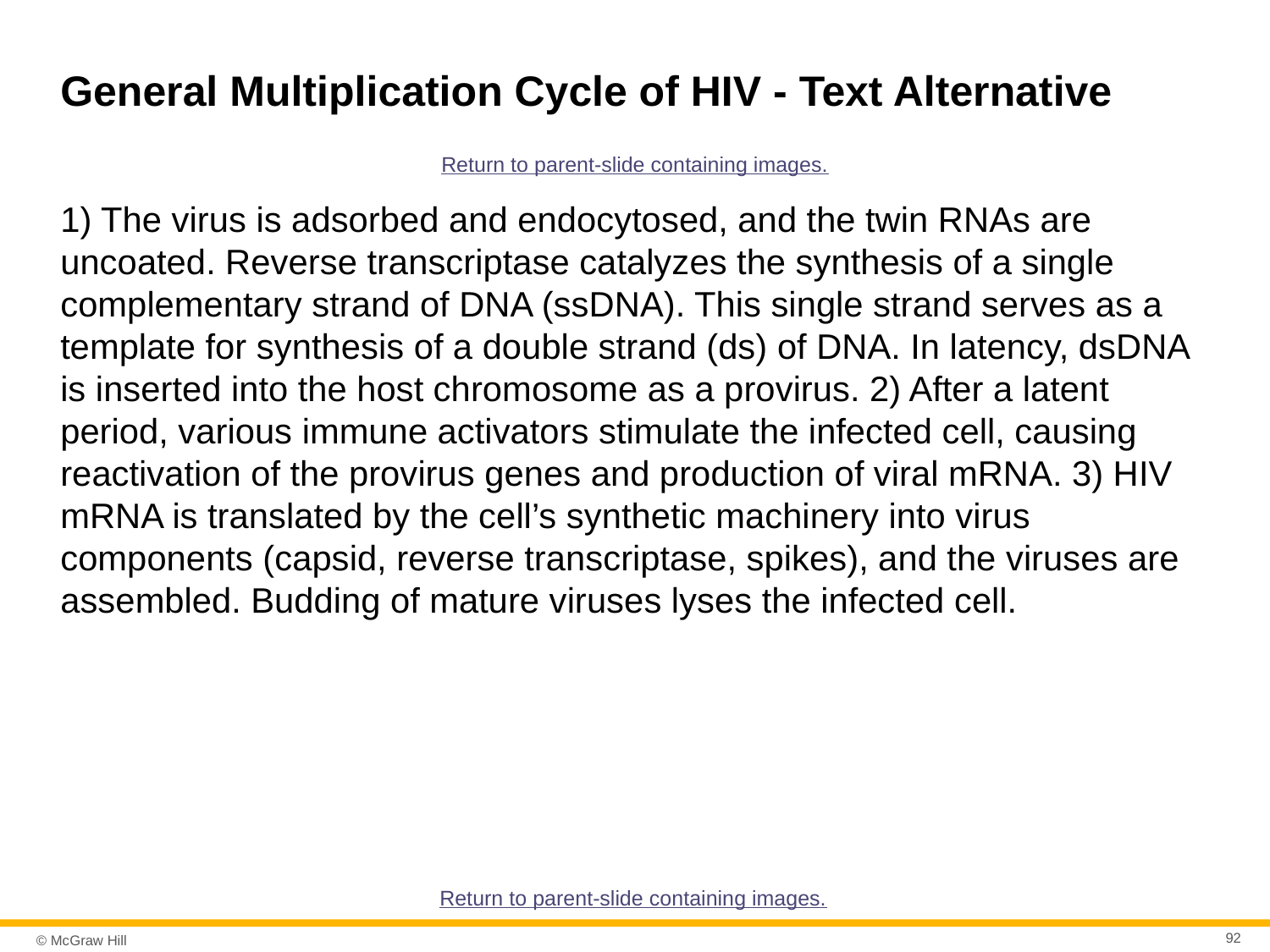

# General Multiplication Cycle of HIV - Text Alternative
Return to parent-slide containing images.
1) The virus is adsorbed and endocytosed, and the twin RNAs are uncoated. Reverse transcriptase catalyzes the synthesis of a single complementary strand of DNA (ssDNA). This single strand serves as a template for synthesis of a double strand (ds) of DNA. In latency, dsDNA is inserted into the host chromosome as a provirus. 2) After a latent period, various immune activators stimulate the infected cell, causing reactivation of the provirus genes and production of viral mRNA. 3) HIV mRNA is translated by the cell’s synthetic machinery into virus components (capsid, reverse transcriptase, spikes), and the viruses are assembled. Budding of mature viruses lyses the infected cell.
Return to parent-slide containing images.